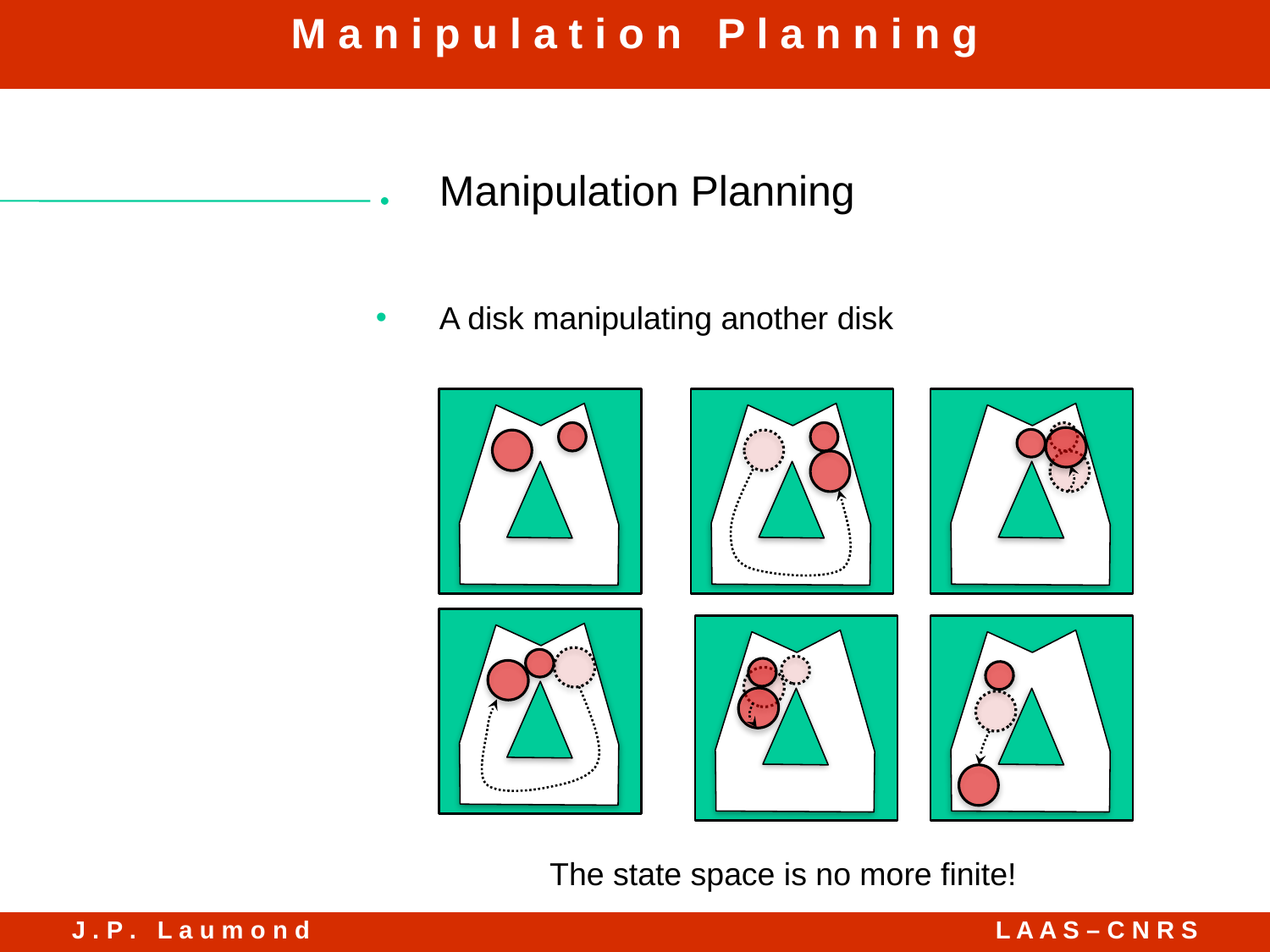

Manipulation Planning
A disk manipulating another disk

The state space is no more finite!